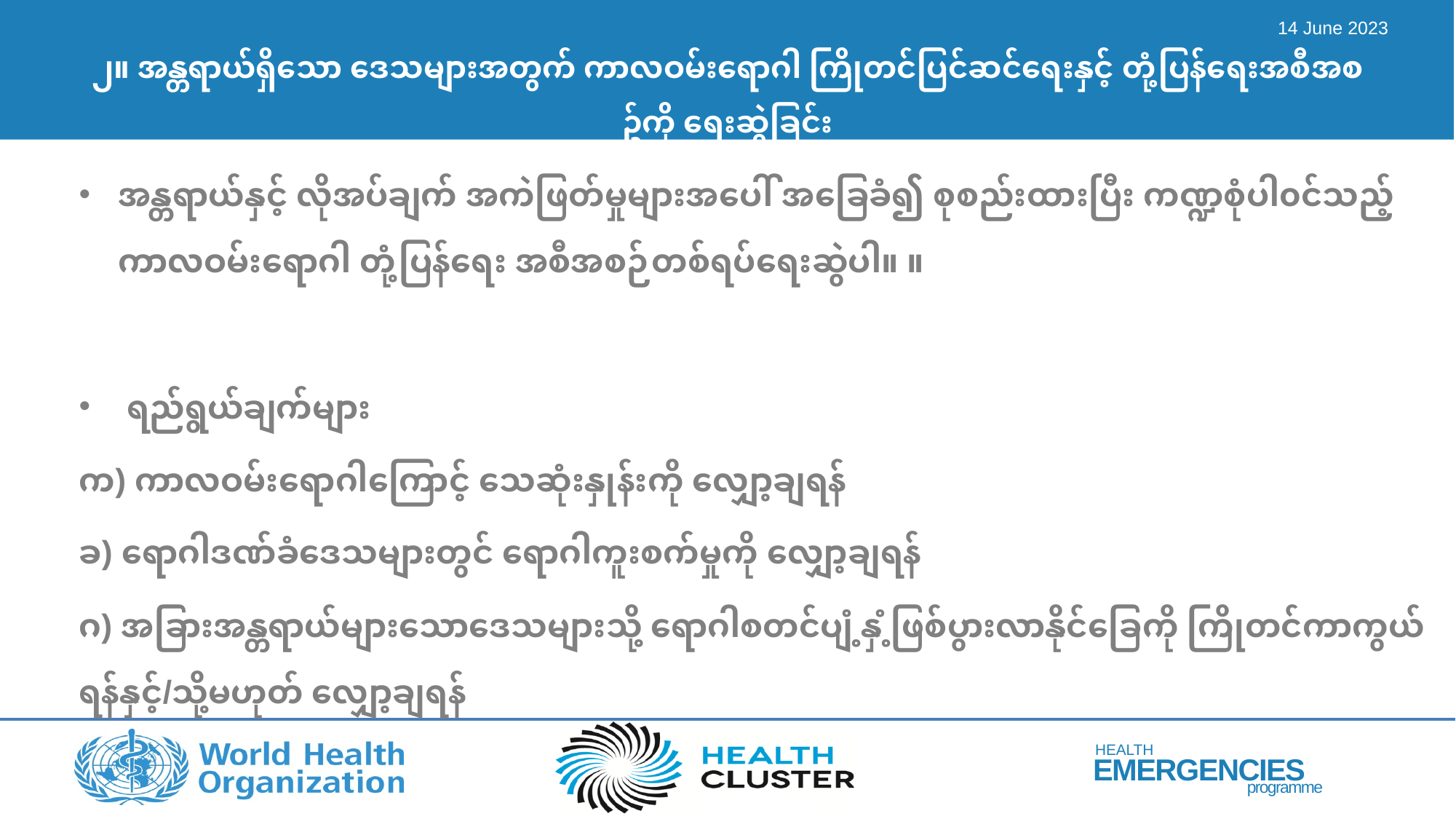

14 June 2023
# ၂။ အန္တရာယ်ရှိသော ဒေသများအတွက် ကာလဝမ်းရောဂါ ကြိုတင်ပြင်ဆင်ရေးနှင့် တုံ့ပြန်ရေးအစီအစဥ်ကို ရေးဆွဲခြင်း
အန္တရာယ်နှင့် လိုအပ်ချက် အကဲဖြတ်မှုများအပေါ် အခြေခံ၍ စုစည်းထားပြီး ကဏ္ဍစုံပါ၀င်သည့် ကာလဝမ်းရောဂါ တုံ့ပြန်ရေး အစီအစဉ်တစ်ရပ်ရေးဆွဲပါ။ ။

 ရည်ရွယ်ချက်များ
က) ကာလဝမ်းရောဂါကြောင့် သေဆုံးနှုန်းကို လျှော့ချရန်
ခ) ရောဂါဒဏ်ခံဒေသများတွင် ရောဂါကူးစက်မှုကို လျှော့ချရန်
ဂ) အခြားအန္တရာယ်များသောဒေသများသို့ ရောဂါစတင်ပျံ့နှံ့ဖြစ်ပွားလာနိုင်ခြေကို ကြိုတင်ကာကွယ်ရန်နှင့်/သို့မဟုတ် လျှော့ချရန်